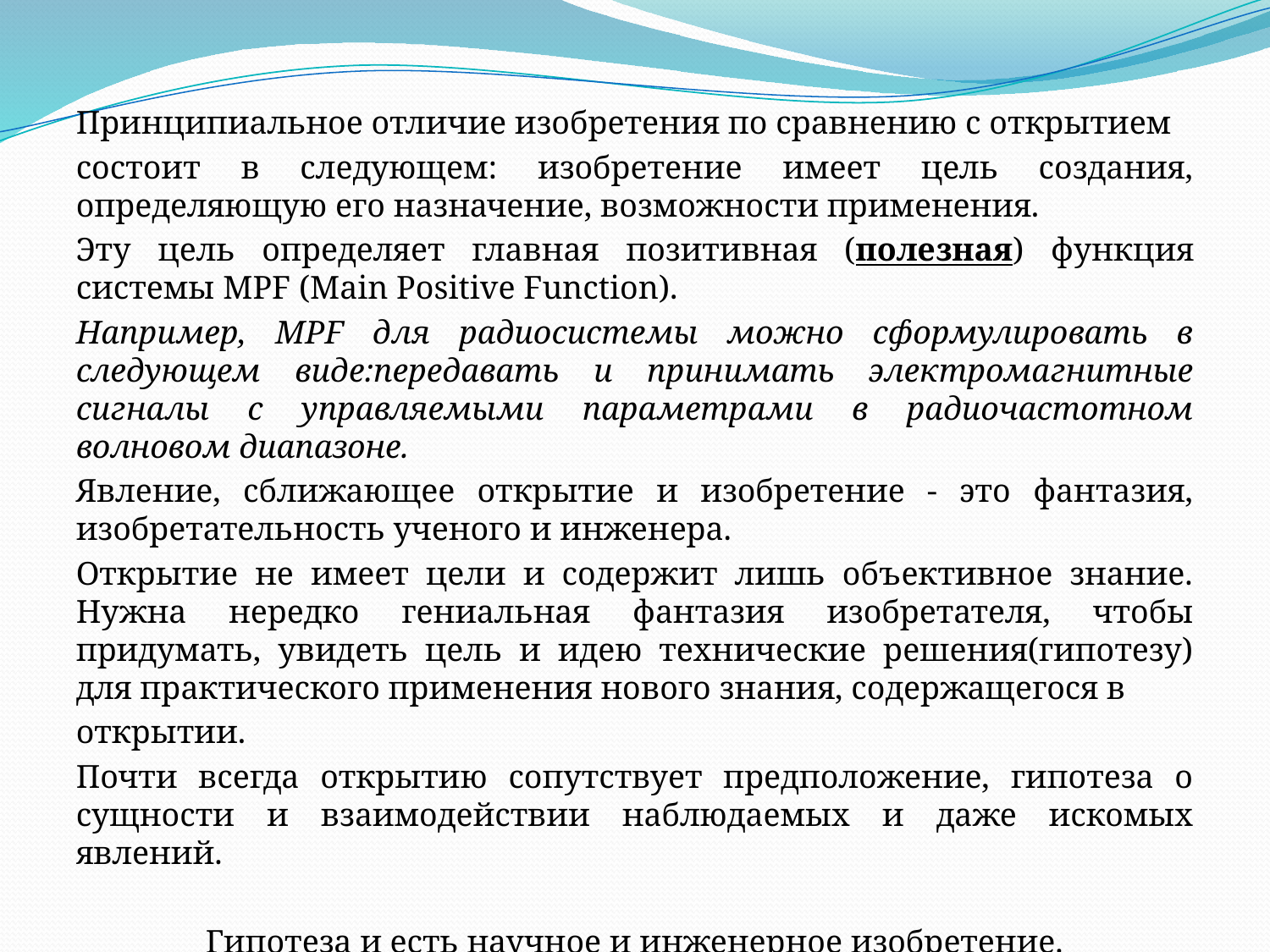

Принципиальное отличие изобретения по сравнению с открытием
состоит в следующем: изобретение имеет цель создания, определяющую его назначение, возможности применения.
Эту цель определяет главная позитивная (полезная) функция системы MPF (Main Positive Function).
Например, MPF для радиосистемы можно сформулировать в следующем виде:передавать и принимать электромагнитные сигналы с управляемыми параметрами в радиочастотном волновом диапазоне.
Явление, сближающее открытие и изобретение - это фантазия, изобретательность ученого и инженера.
Открытие не имеет цели и содержит лишь объективное знание. Нужна нередко гениальная фантазия изобретателя, чтобы придумать, увидеть цель и идею технические решения(гипотезу) для практического применения нового знания, содержащегося в
открытии.
Почти всегда открытию сопутствует предположение, гипотеза о сущности и взаимодействии наблюдаемых и даже искомых явлений.

Гипотеза и есть научное и инженерное изобретение.